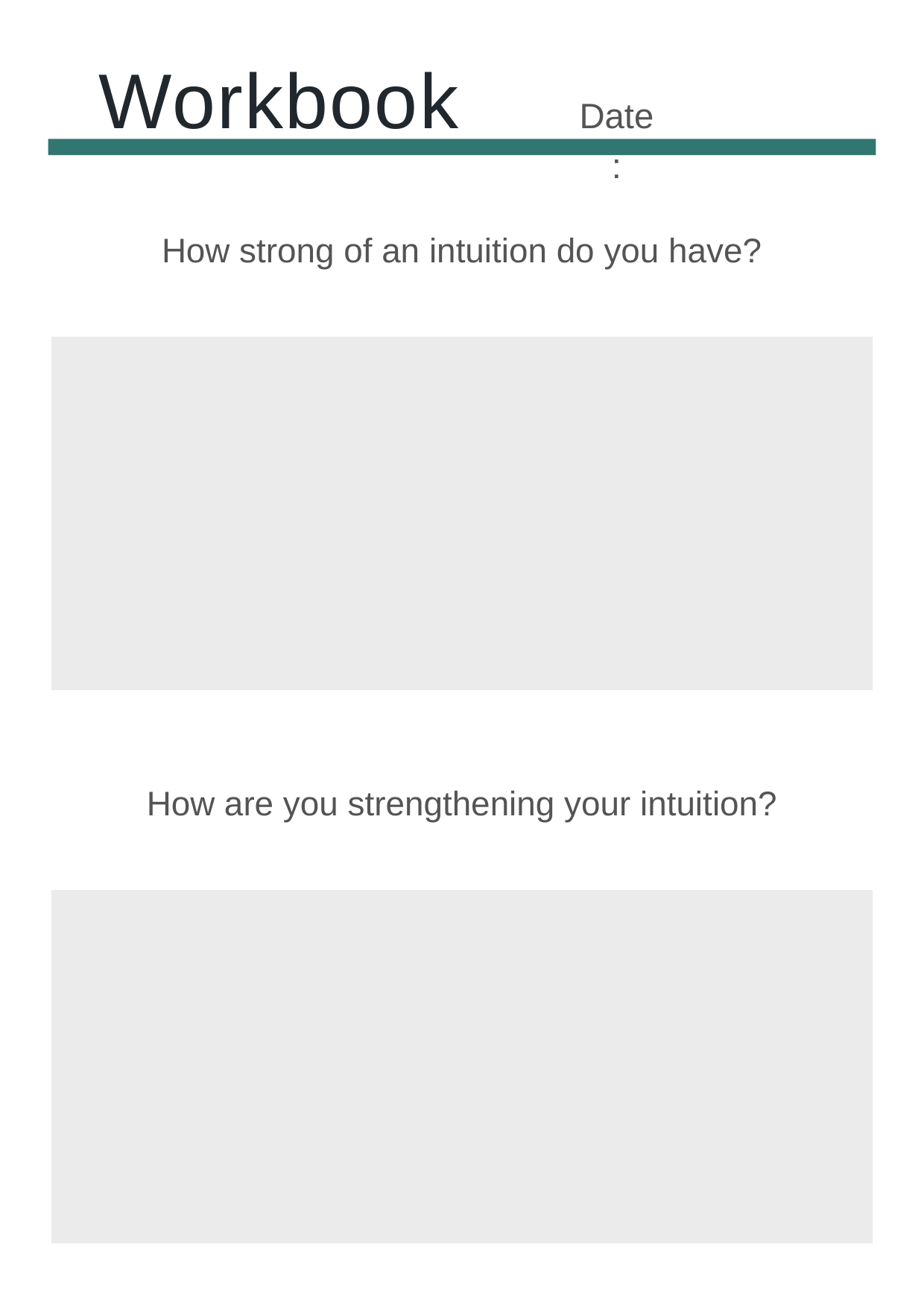

Workbook
Date:

How strong of an intuition do you have?

How are you strengthening your intuition?